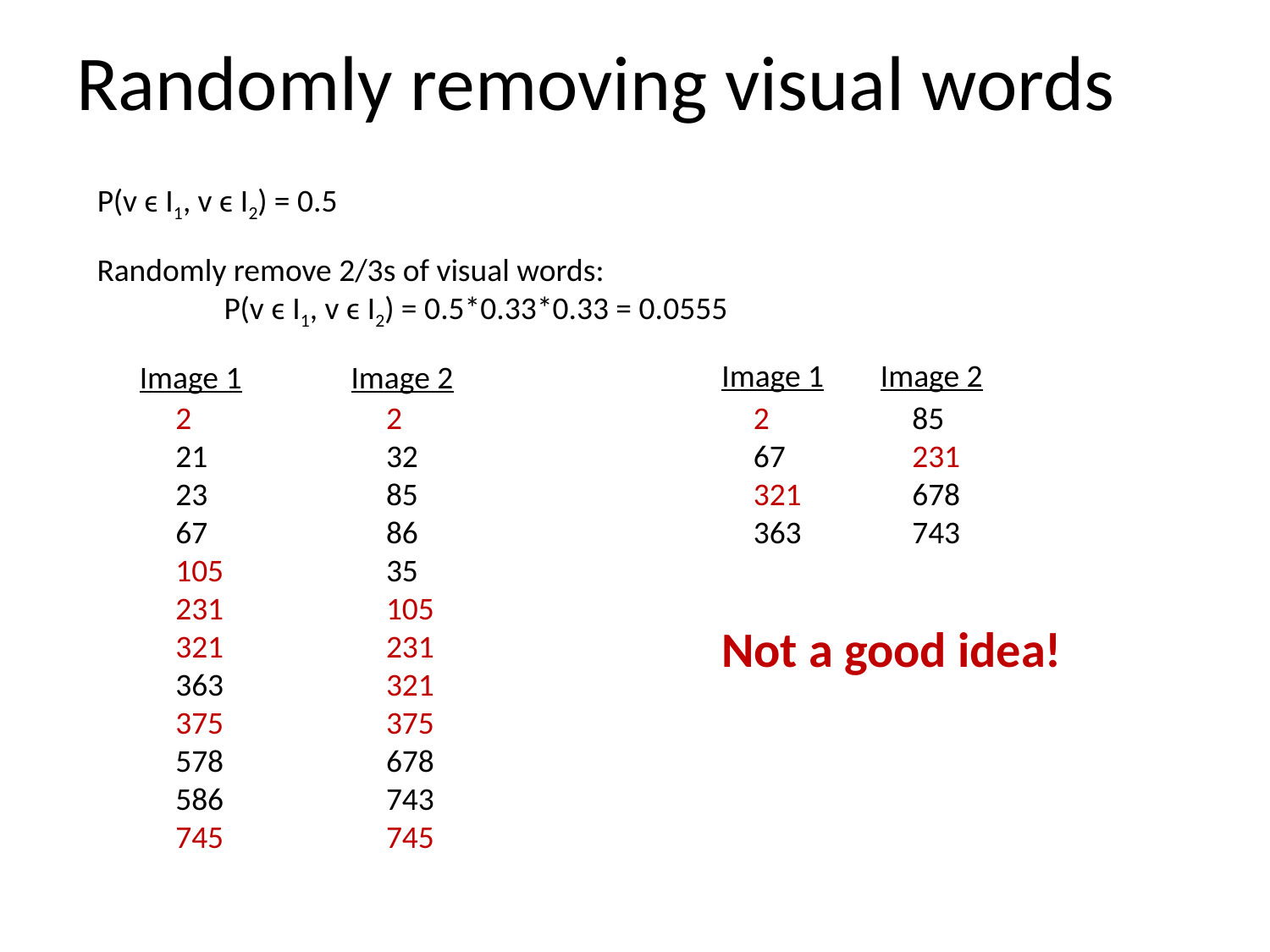

# Randomly removing visual words
P(v ϵ I1, v ϵ I2) = 0.5
Randomly remove 2/3s of visual words:
	P(v ϵ I1, v ϵ I2) = 0.5*0.33*0.33 = 0.0555
Image 1
Image 2
Image 1
Image 2
2
21
23
67
105
231
321
363
375
578
586
745

2
32
85
86
35
105
231
321
375
678
743
745

2
67
321
363
85
231
678
743

Not a good idea!